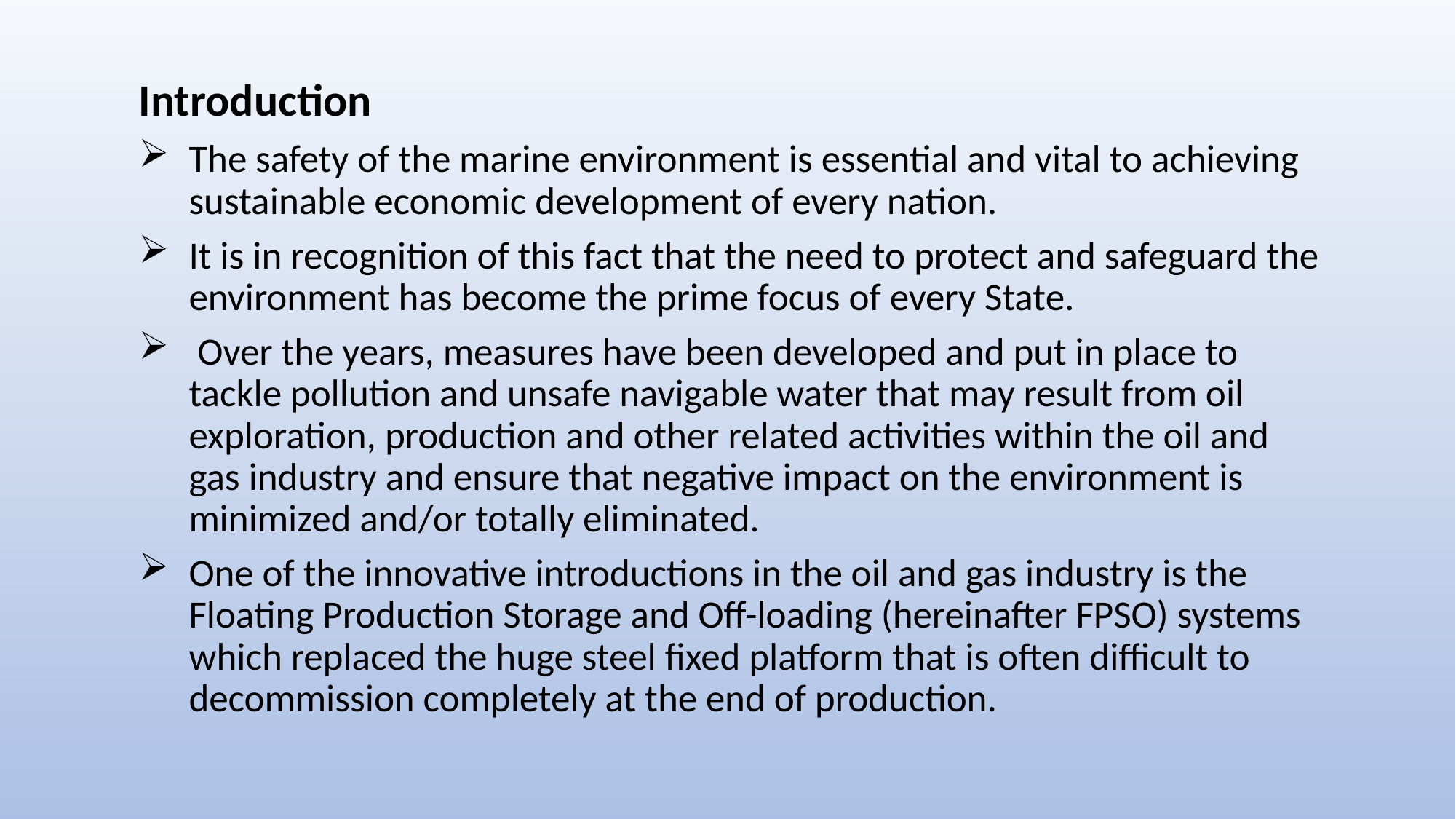

Introduction
The safety of the marine environment is essential and vital to achieving sustainable economic development of every nation.
It is in recognition of this fact that the need to protect and safeguard the environment has become the prime focus of every State.
 Over the years, measures have been developed and put in place to tackle pollution and unsafe navigable water that may result from oil exploration, production and other related activities within the oil and gas industry and ensure that negative impact on the environment is minimized and/or totally eliminated.
One of the innovative introductions in the oil and gas industry is the Floating Production Storage and Off-loading (hereinafter FPSO) systems which replaced the huge steel fixed platform that is often difficult to decommission completely at the end of production.